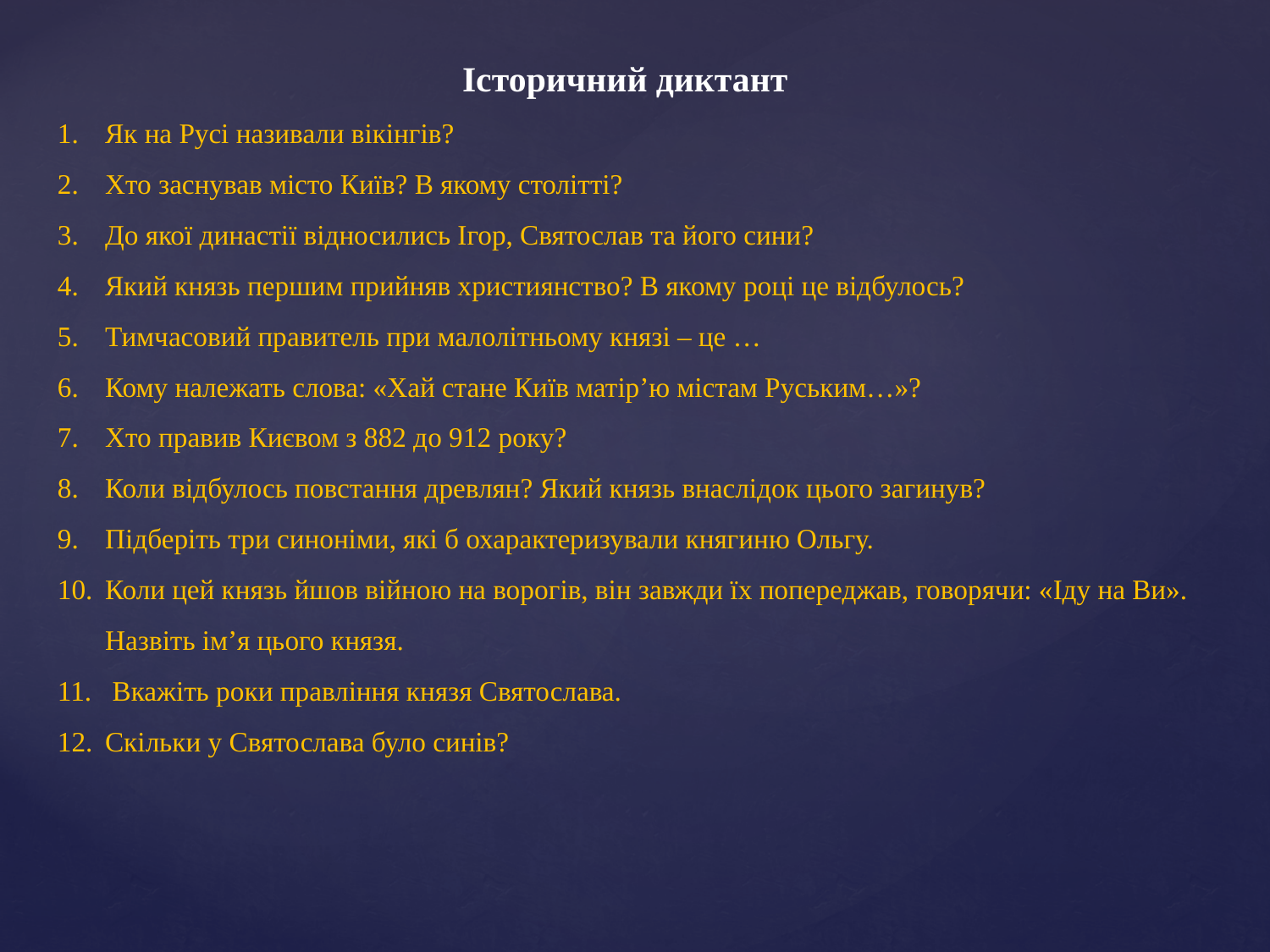

Історичний диктант
Як на Русі називали вікінгів?
Хто заснував місто Київ? В якому столітті?
До якої династії відносились Ігор, Святослав та його сини?
Який князь першим прийняв християнство? В якому році це відбулось?
Тимчасовий правитель при малолітньому князі – це …
Кому належать слова: «Хай стане Київ матір’ю містам Руським…»?
Хто правив Києвом з 882 до 912 року?
Коли відбулось повстання древлян? Який князь внаслідок цього загинув?
Підберіть три синоніми, які б охарактеризували княгиню Ольгу.
Коли цей князь йшов війною на ворогів, він завжди їх попереджав, говорячи: «Іду на Ви». Назвіть ім’я цього князя.
 Вкажіть роки правління князя Святослава.
Скільки у Святослава було синів?